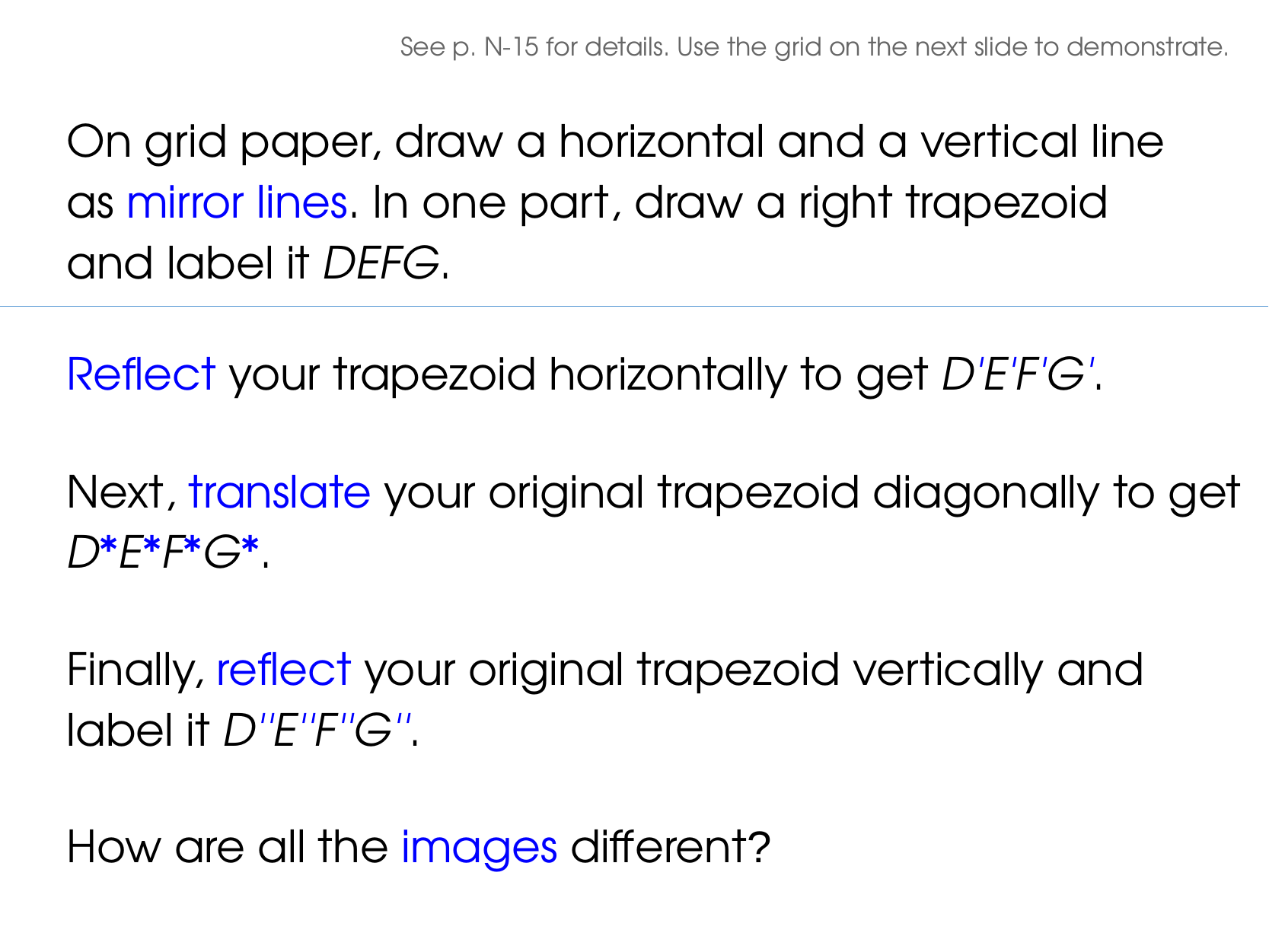

See p. N-15 for details. Use the grid on the next slide to demonstrate.
On grid paper, draw a horizontal and a vertical line as mirror lines. In one part, draw a right trapezoid and label it DEFG.
Reflect your trapezoid horizontally to get D'E'F'G'.
Next, translate your original trapezoid diagonally to get D*E*F*G*.
Finally, reflect your original trapezoid vertically and label it D''E''F''G''.
How are all the images different?